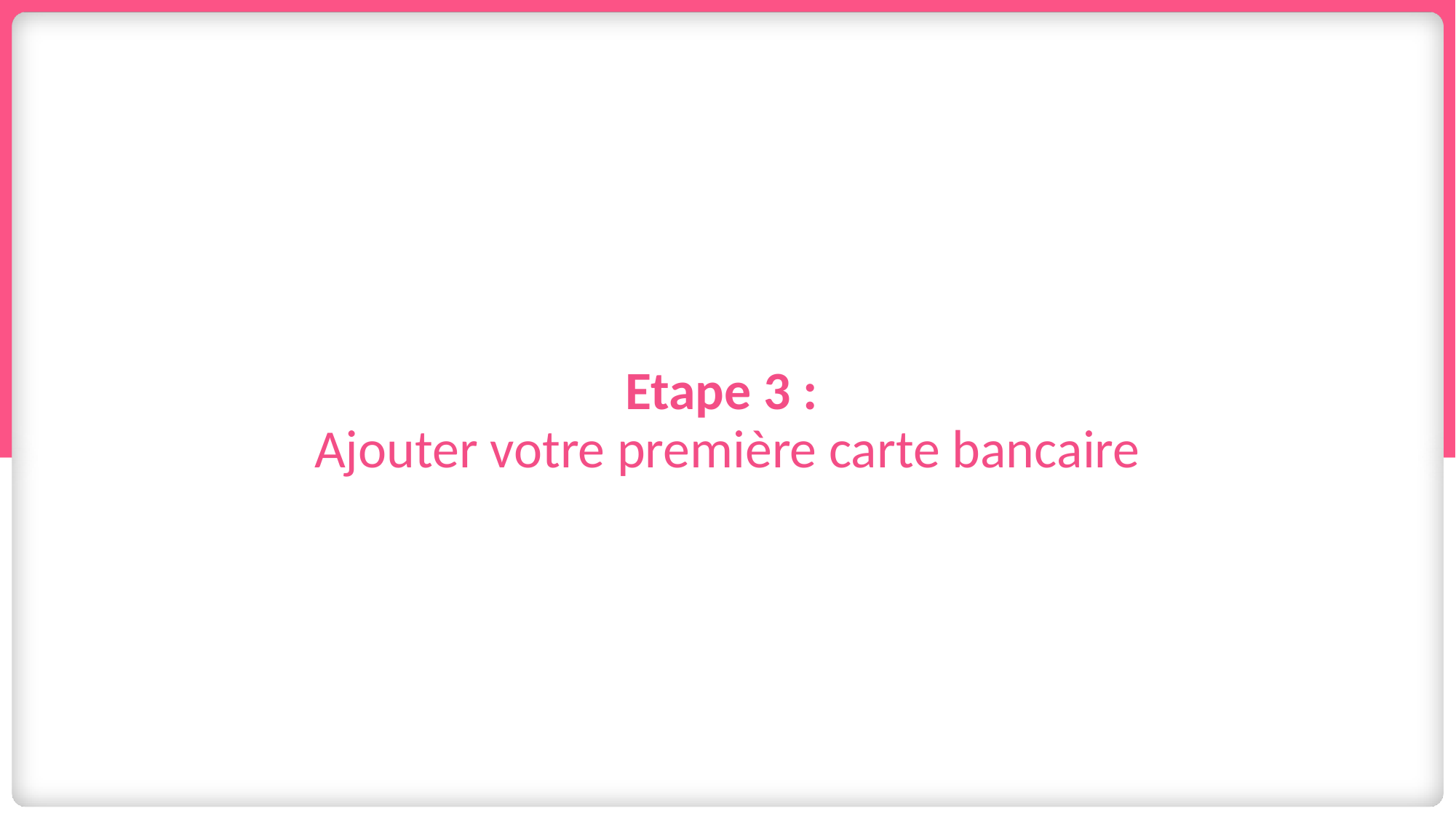

# Etape 3 : Ajouter votre première carte bancaire